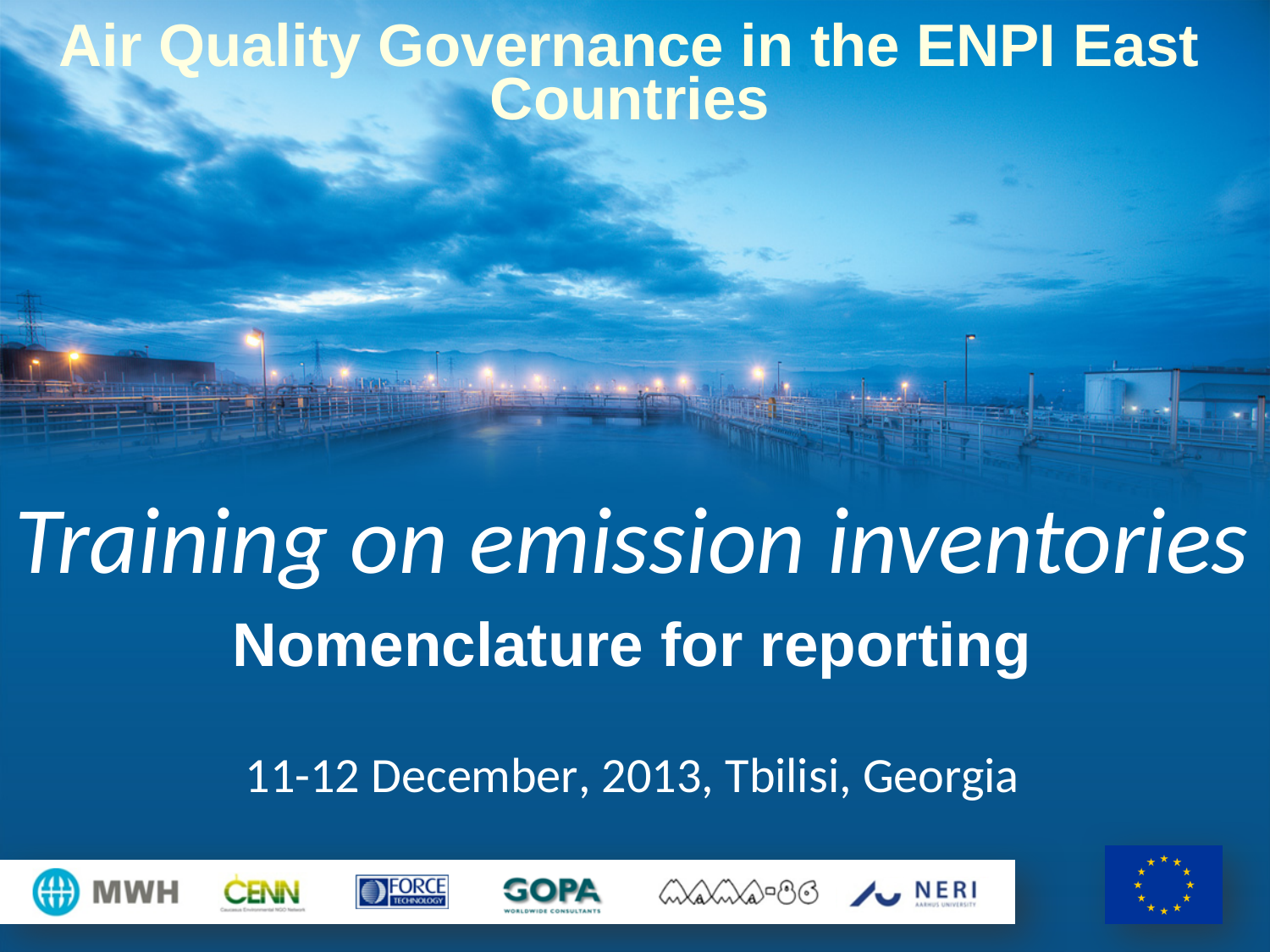

# Air Quality Governance in the ENPI East Countries
Training on emission inventories
Nomenclature for reporting

11-12 December, 2013, Tbilisi, Georgia